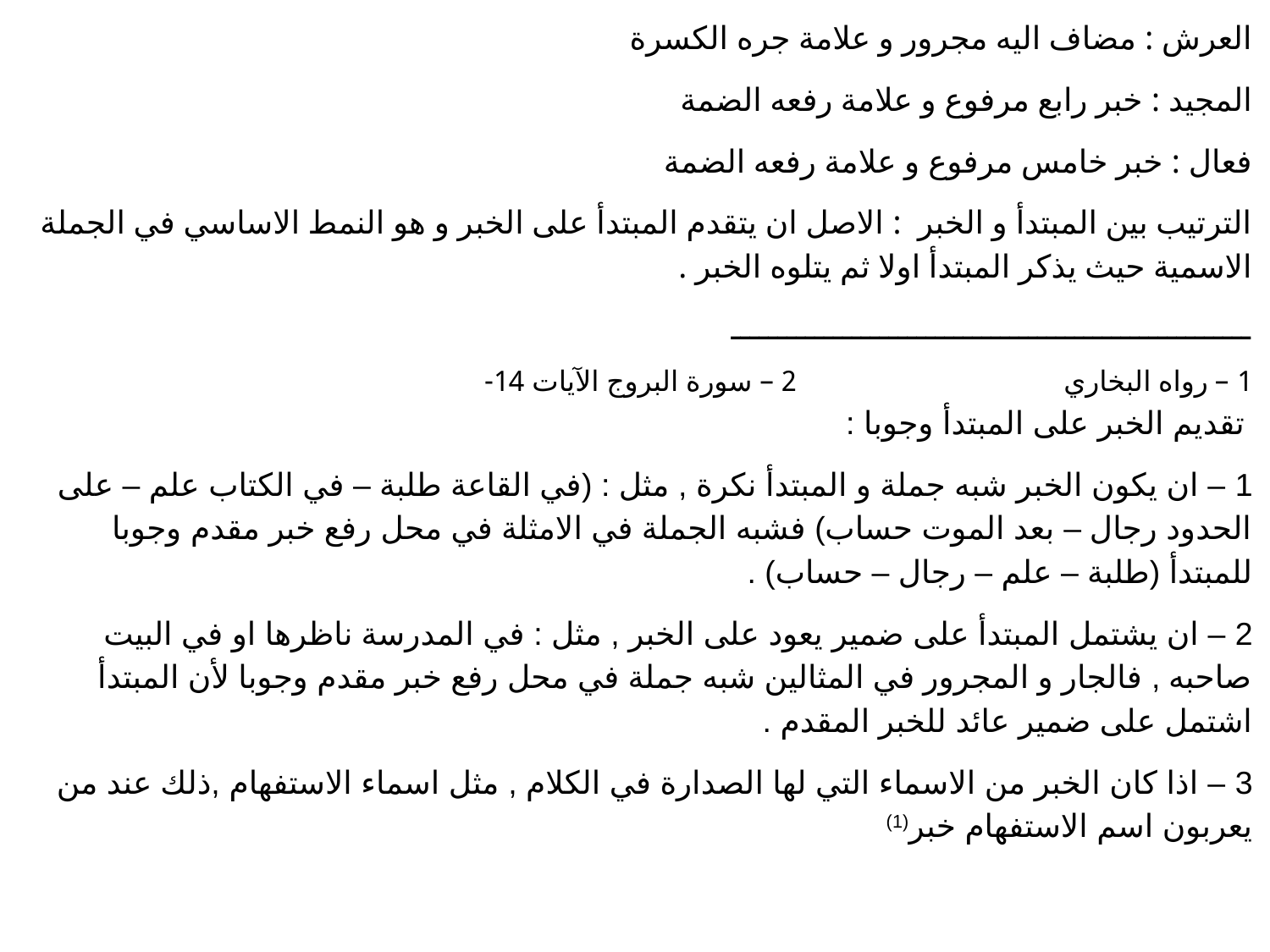

العرش : مضاف اليه مجرور و علامة جره الكسرة
المجيد : خبر رابع مرفوع و علامة رفعه الضمة
فعال : خبر خامس مرفوع و علامة رفعه الضمة
الترتيب بين المبتدأ و الخبر  : الاصل ان يتقدم المبتدأ على الخبر و هو النمط الاساسي في الجملة الاسمية حيث يذكر المبتدأ اولا ثم يتلوه الخبر .
ــــــــــــــــــــــــــــــــــــــــــــــــــــــــ
1 – رواه البخاري                                    2 – سورة البروج الآيات 14-
 تقديم الخبر على المبتدأ وجوبا :
1 – ان يكون الخبر شبه جملة و المبتدأ نكرة , مثل : (في القاعة طلبة – في الكتاب علم – على الحدود رجال – بعد الموت حساب) فشبه الجملة في الامثلة في محل رفع خبر مقدم وجوبا للمبتدأ (طلبة – علم – رجال – حساب) .
2 – ان يشتمل المبتدأ على ضمير يعود على الخبر , مثل : في المدرسة ناظرها او في البيت صاحبه , فالجار و المجرور في المثالين شبه جملة في محل رفع خبر مقدم وجوبا لأن المبتدأ اشتمل على ضمير عائد للخبر المقدم .
3 – اذا كان الخبر من الاسماء التي لها الصدارة في الكلام , مثل اسماء الاستفهام ,ذلك عند من يعربون اسم الاستفهام خبر(1)